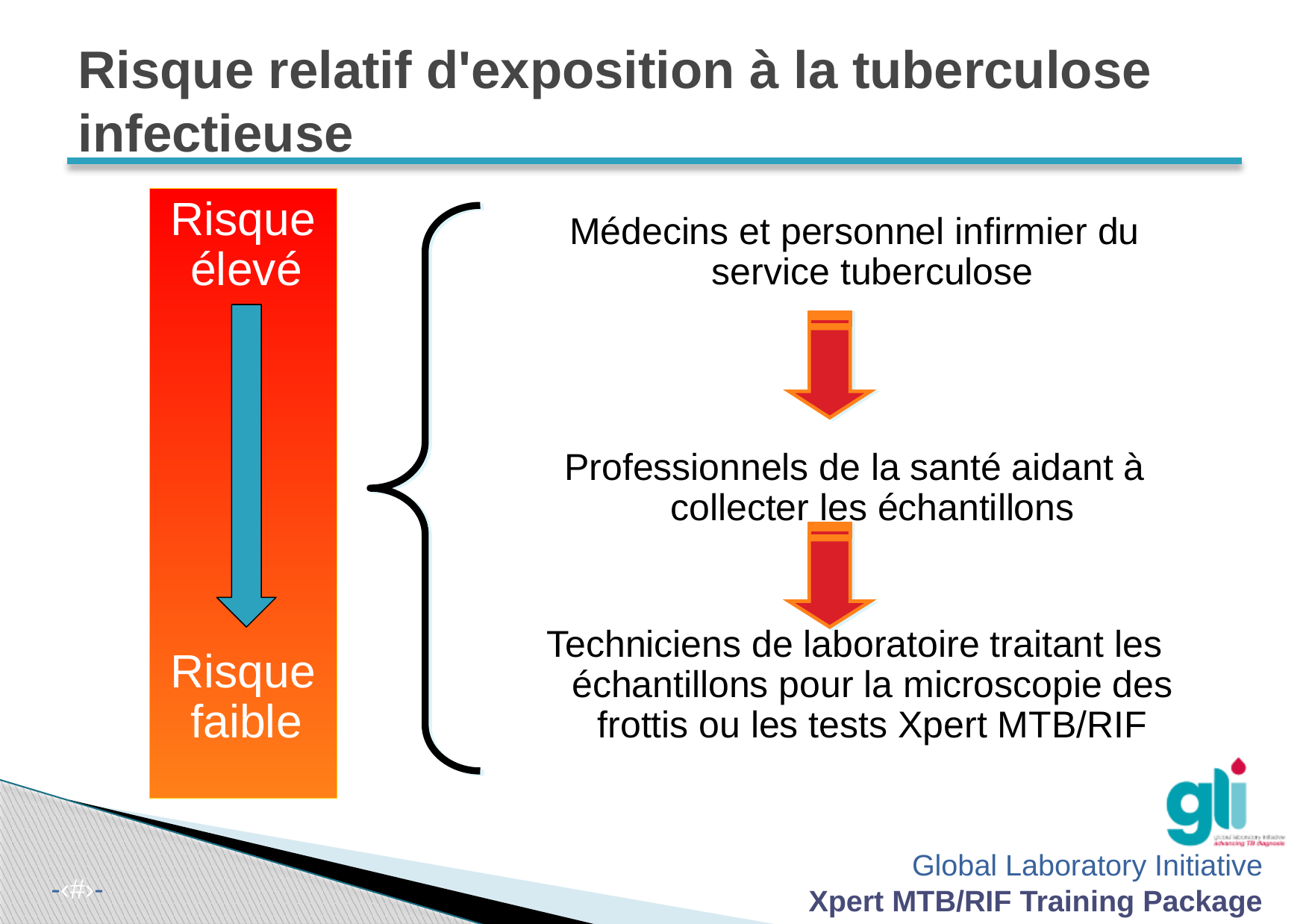

# Risque relatif d'exposition à la tuberculose infectieuse
Risque élevé

Risque faible

Médecins et personnel infirmier du service tuberculose

Professionnels de la santé aidant à collecter les échantillons
Techniciens de laboratoire traitant les échantillons pour la microscopie des frottis ou les tests Xpert MTB/RIF